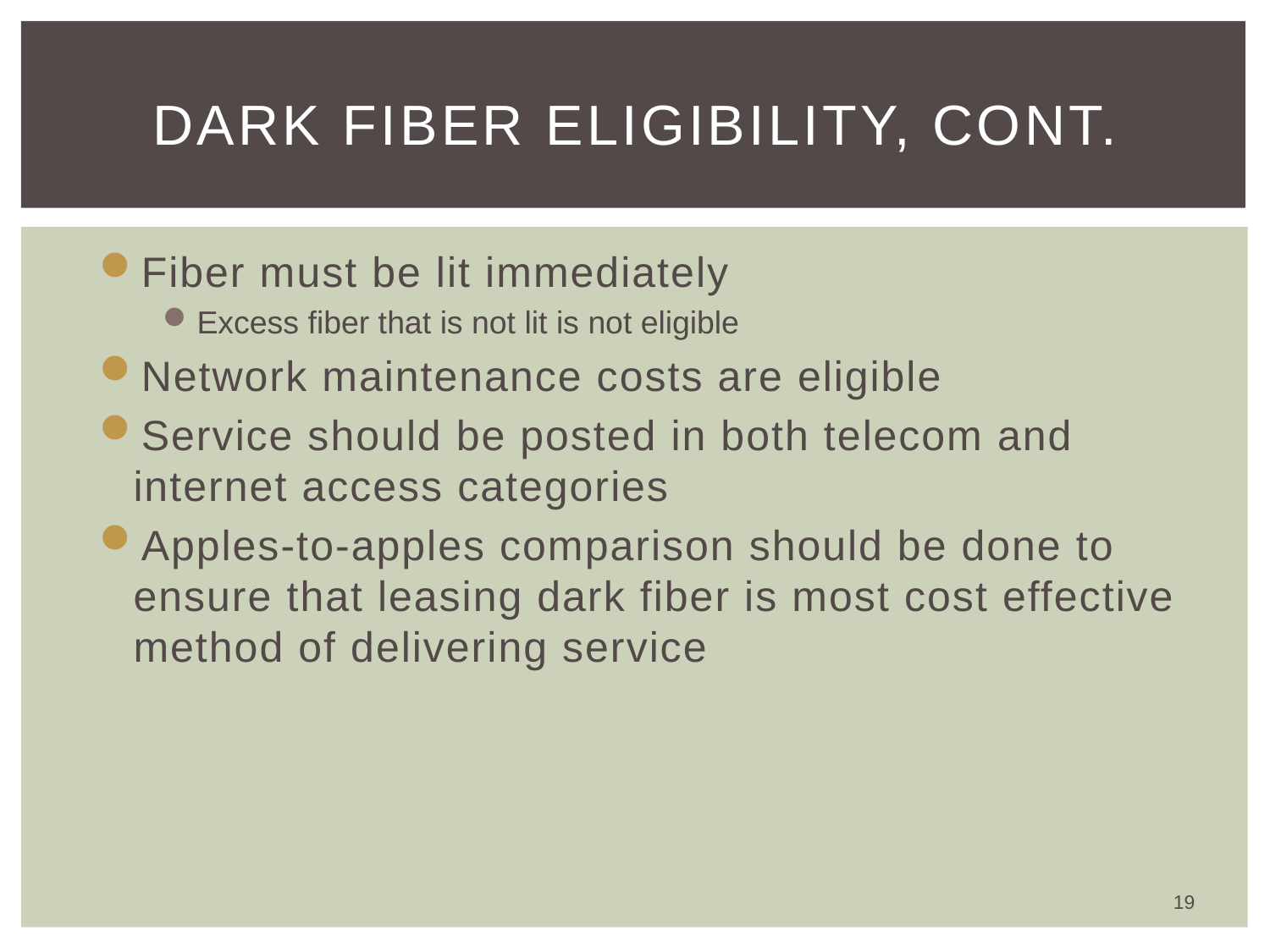

# Dark Fiber Eligibility, cont.
Fiber must be lit immediately
Excess fiber that is not lit is not eligible
Network maintenance costs are eligible
Service should be posted in both telecom and internet access categories
Apples-to-apples comparison should be done to ensure that leasing dark fiber is most cost effective method of delivering service

19